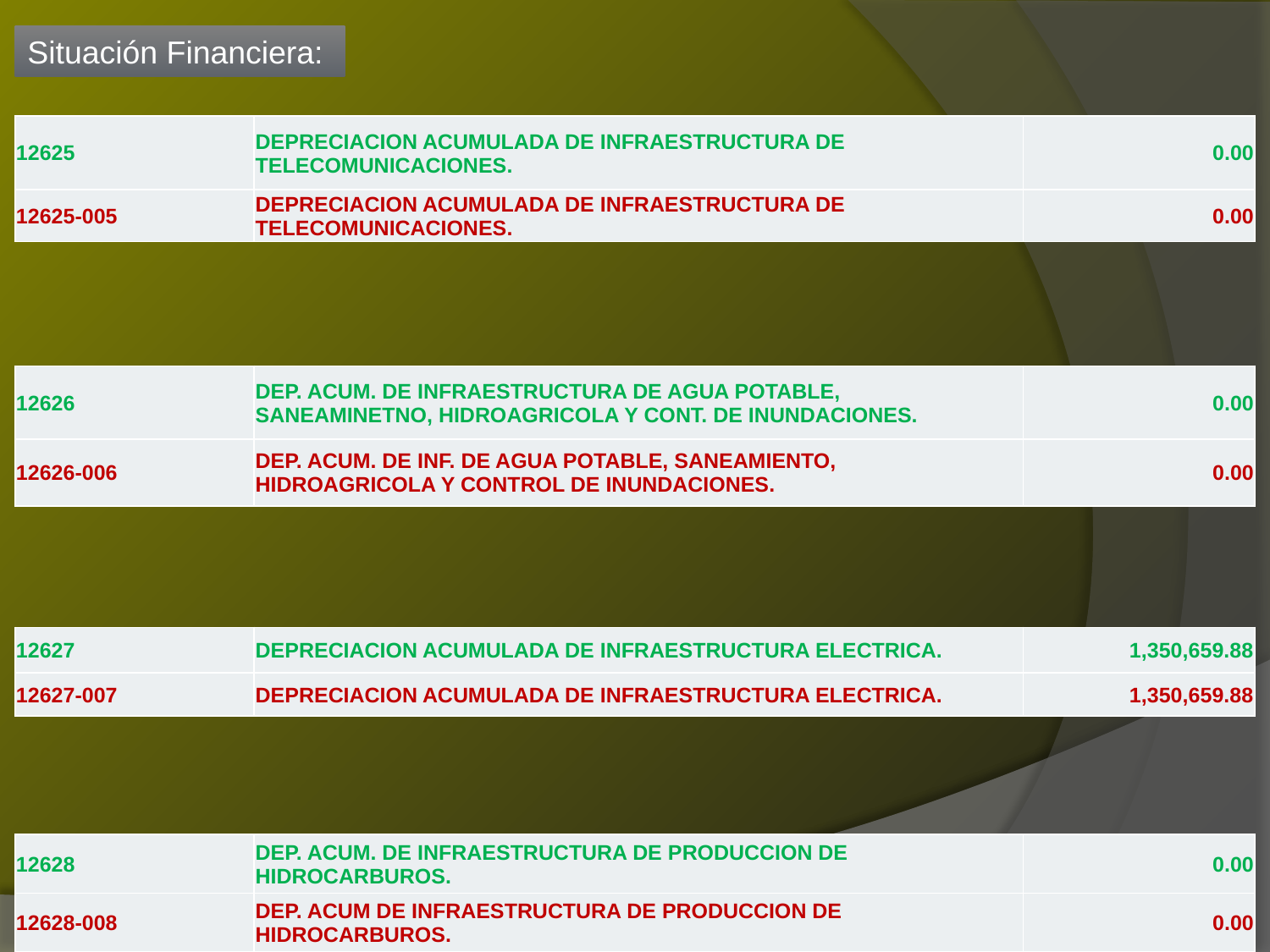

Situación Financiera:
| 12625 | DEPRECIACION ACUMULADA DE INFRAESTRUCTURA DE TELECOMUNICACIONES. | 0.00 |
| --- | --- | --- |
| 12625-005 | DEPRECIACION ACUMULADA DE INFRAESTRUCTURA DE TELECOMUNICACIONES. | 0.00 |
| 12626 | DEP. ACUM. DE INFRAESTRUCTURA DE AGUA POTABLE, SANEAMINETNO, HIDROAGRICOLA Y CONT. DE INUNDACIONES. | 0.00 |
| --- | --- | --- |
| 12626-006 | DEP. ACUM. DE INF. DE AGUA POTABLE, SANEAMIENTO, HIDROAGRICOLA Y CONTROL DE INUNDACIONES. | 0.00 |
| 12627 | DEPRECIACION ACUMULADA DE INFRAESTRUCTURA ELECTRICA. | 1,350,659.88 |
| --- | --- | --- |
| 12627-007 | DEPRECIACION ACUMULADA DE INFRAESTRUCTURA ELECTRICA. | 1,350,659.88 |
| 12628 | DEP. ACUM. DE INFRAESTRUCTURA DE PRODUCCION DE HIDROCARBUROS. | 0.00 |
| --- | --- | --- |
| 12628-008 | DEP. ACUM DE INFRAESTRUCTURA DE PRODUCCION DE HIDROCARBUROS. | 0.00 |